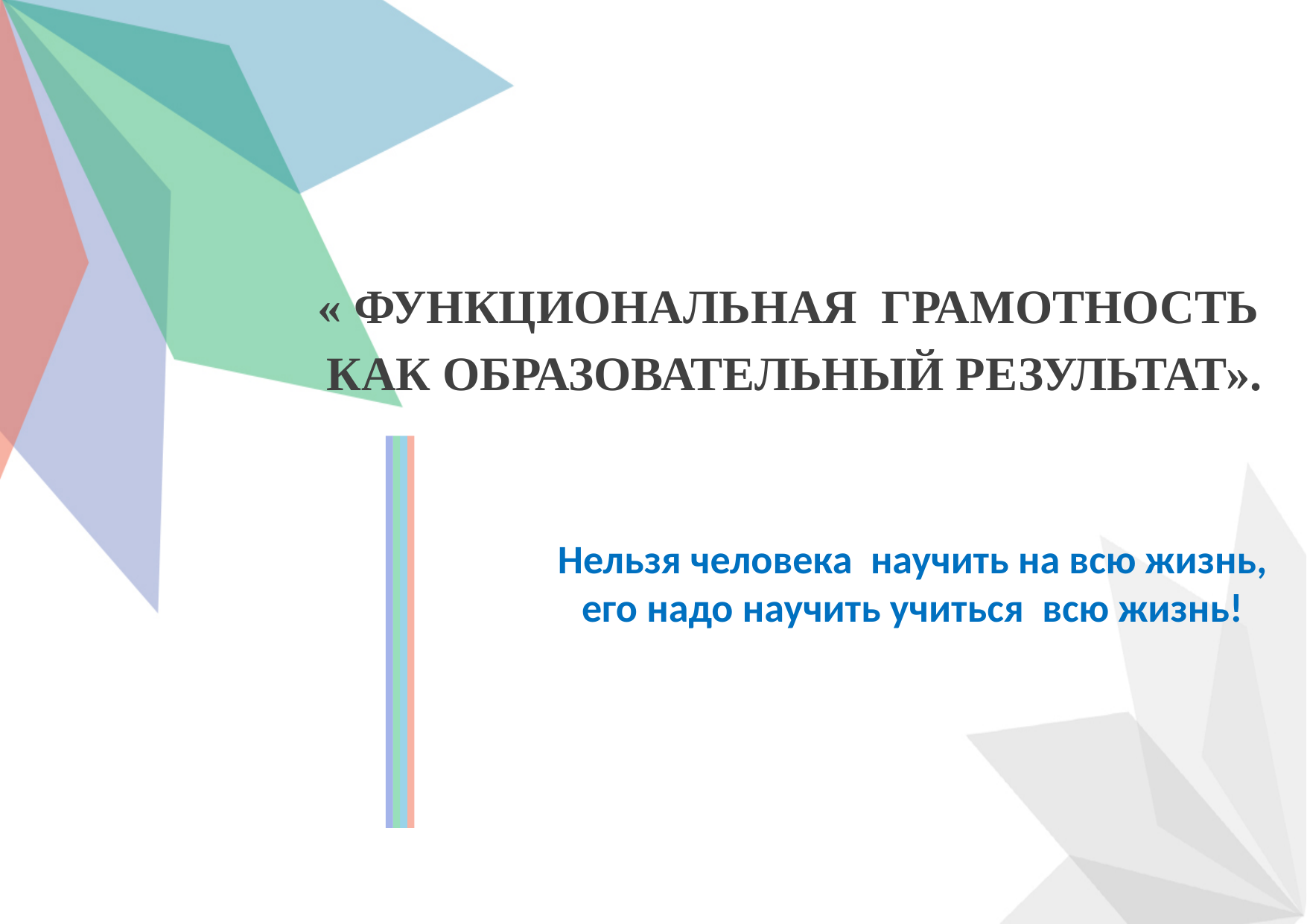

« ФУНКЦИОНАЛЬНАЯ  ГРАМОТНОСТЬ
 КАК ОБРАЗОВАТЕЛЬНЫЙ РЕЗУЛЬТАТ».

Нельзя человека  научить на всю жизнь,
его надо научить учиться  всю жизнь!